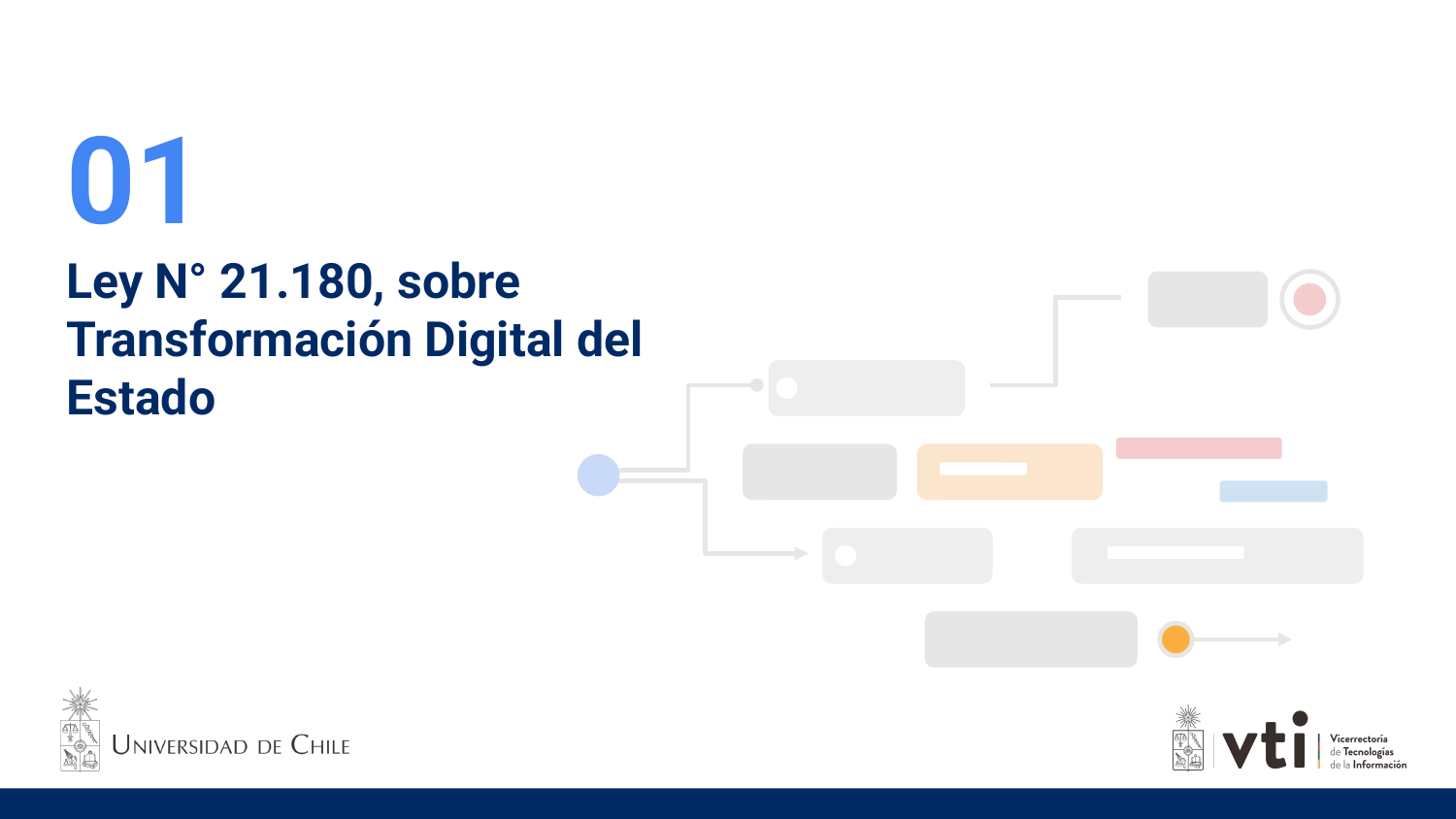

01
# Ley N° 21.180, sobre Transformación Digital del Estado